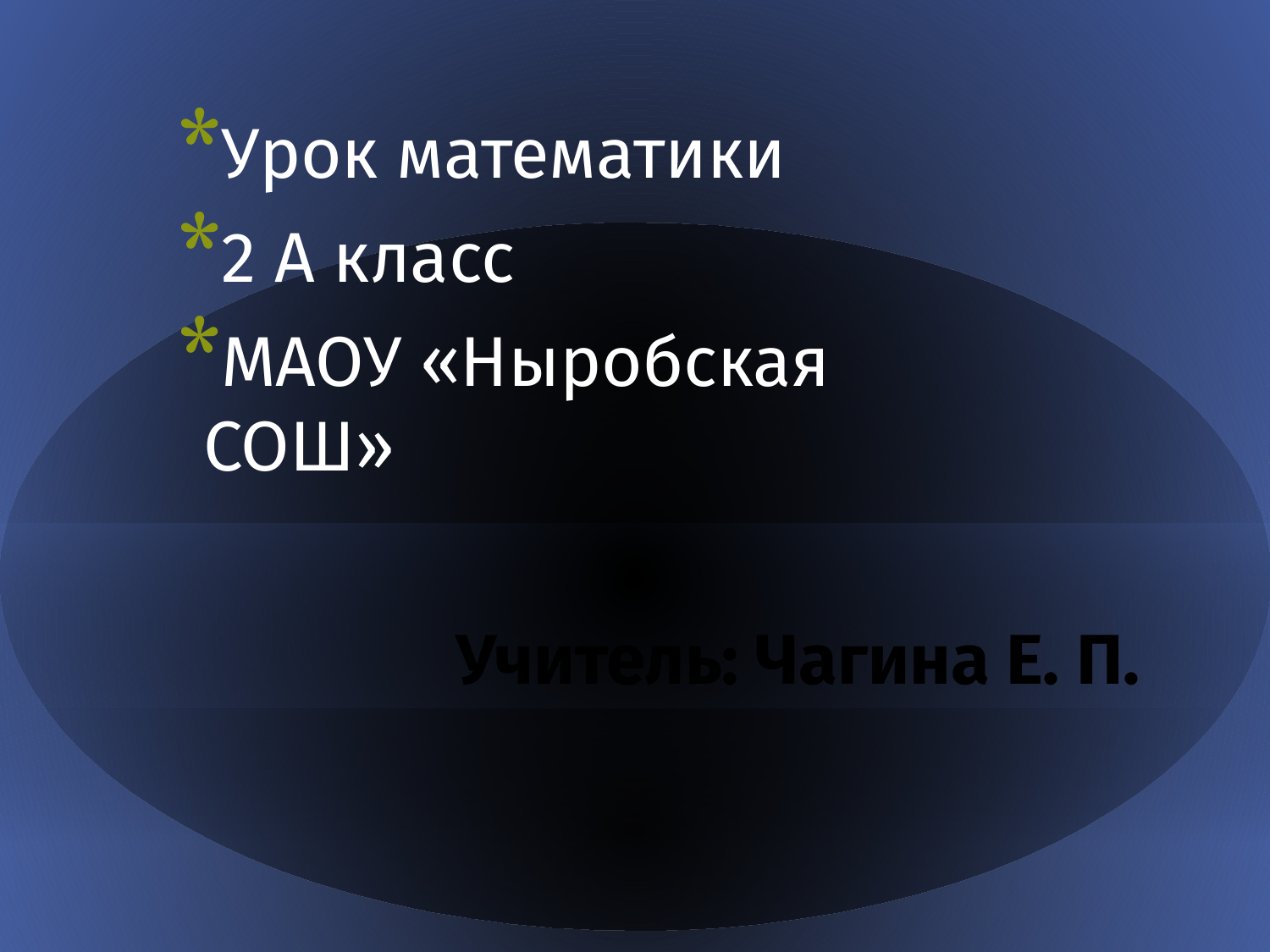

Урок математики
2 А класс
МАОУ «Ныробская СОШ»
# Учитель: Чагина Е. П.